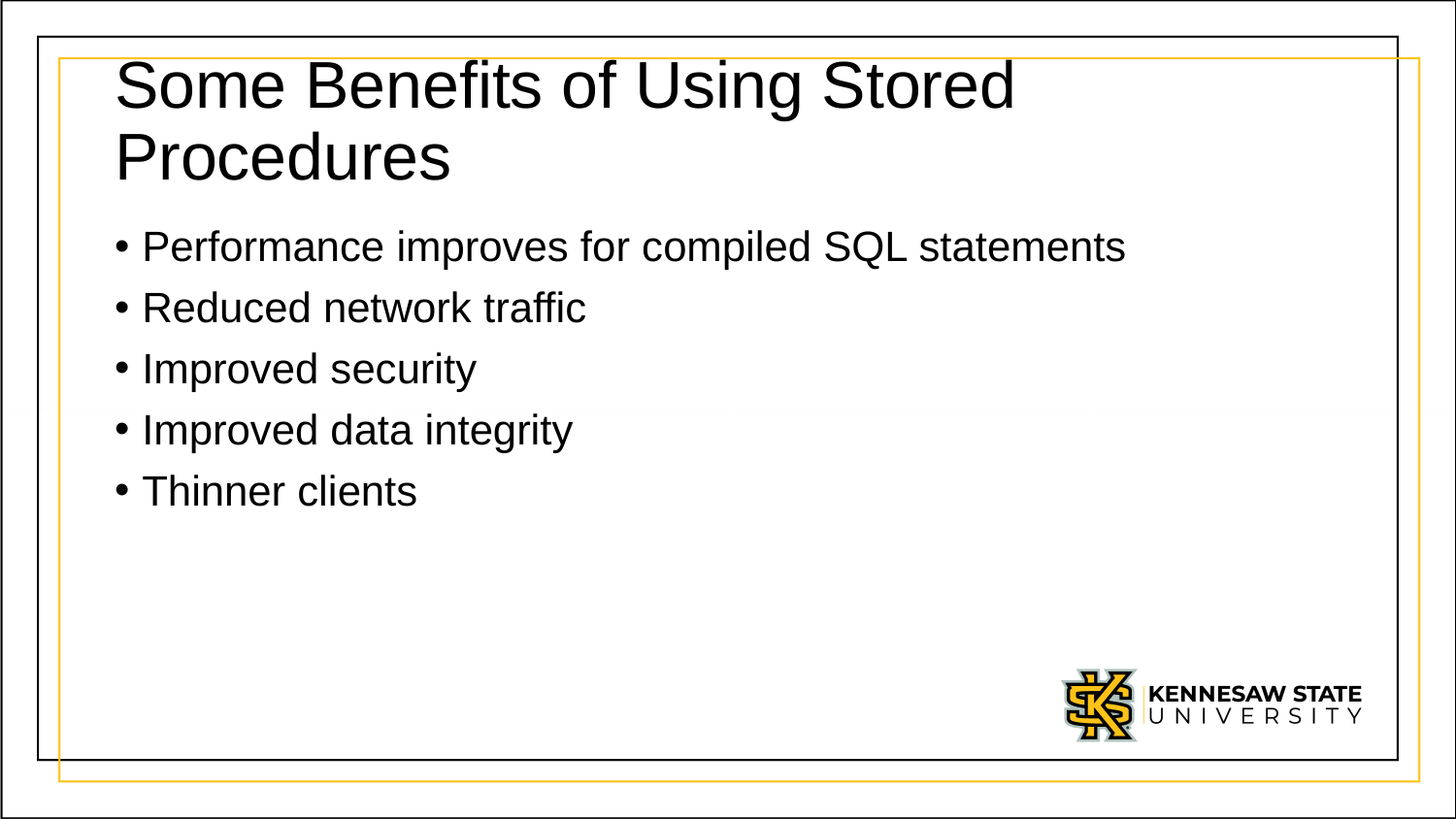

# Some Benefits of Using Stored Procedures
Performance improves for compiled SQL statements
Reduced network traffic
Improved security
Improved data integrity
Thinner clients